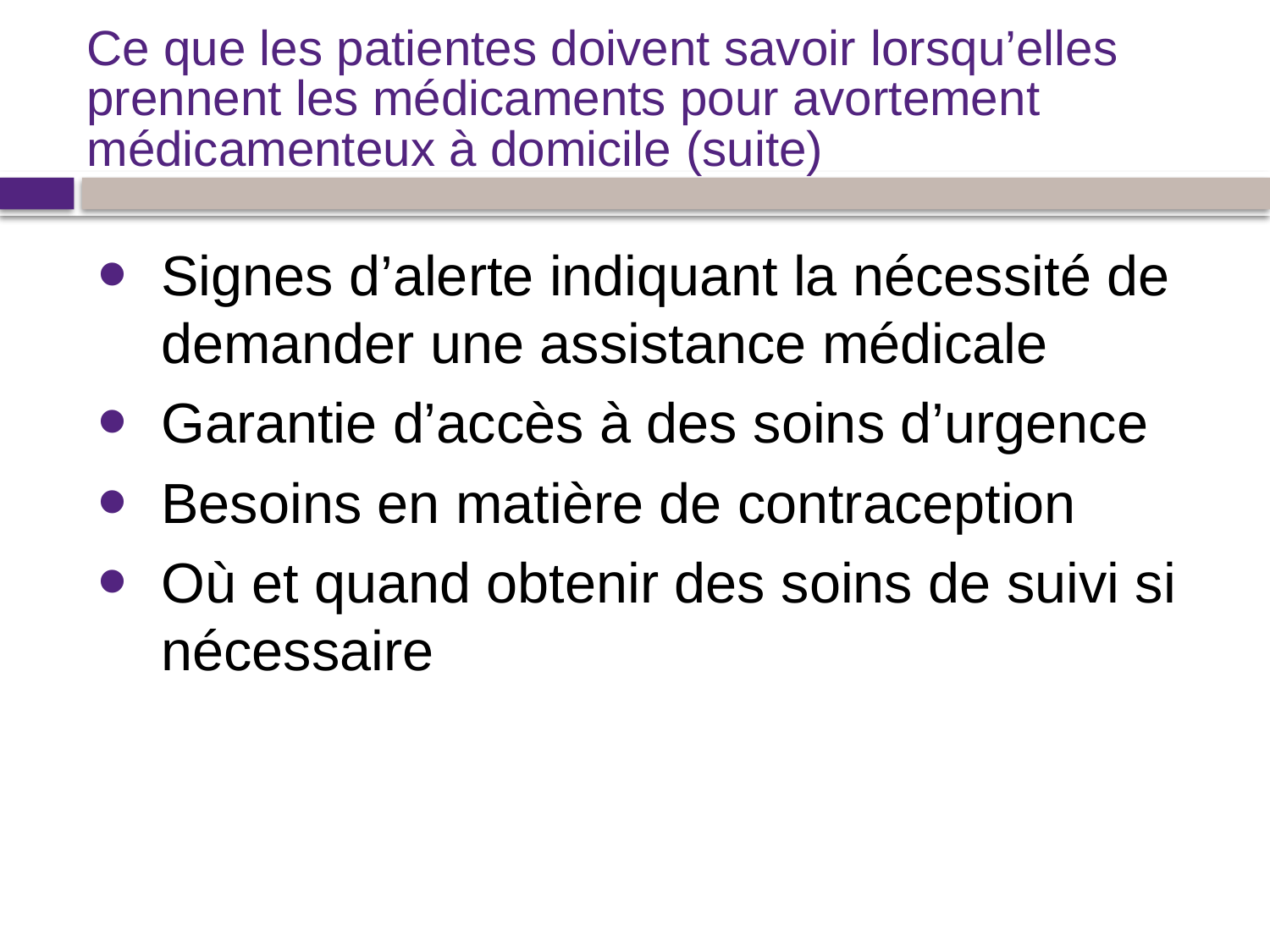

# Ce que les patientes doivent savoir lorsqu’elles prennent les médicaments pour avortement médicamenteux à domicile (suite)
Signes d’alerte indiquant la nécessité de demander une assistance médicale
Garantie d’accès à des soins d’urgence
Besoins en matière de contraception
Où et quand obtenir des soins de suivi si nécessaire